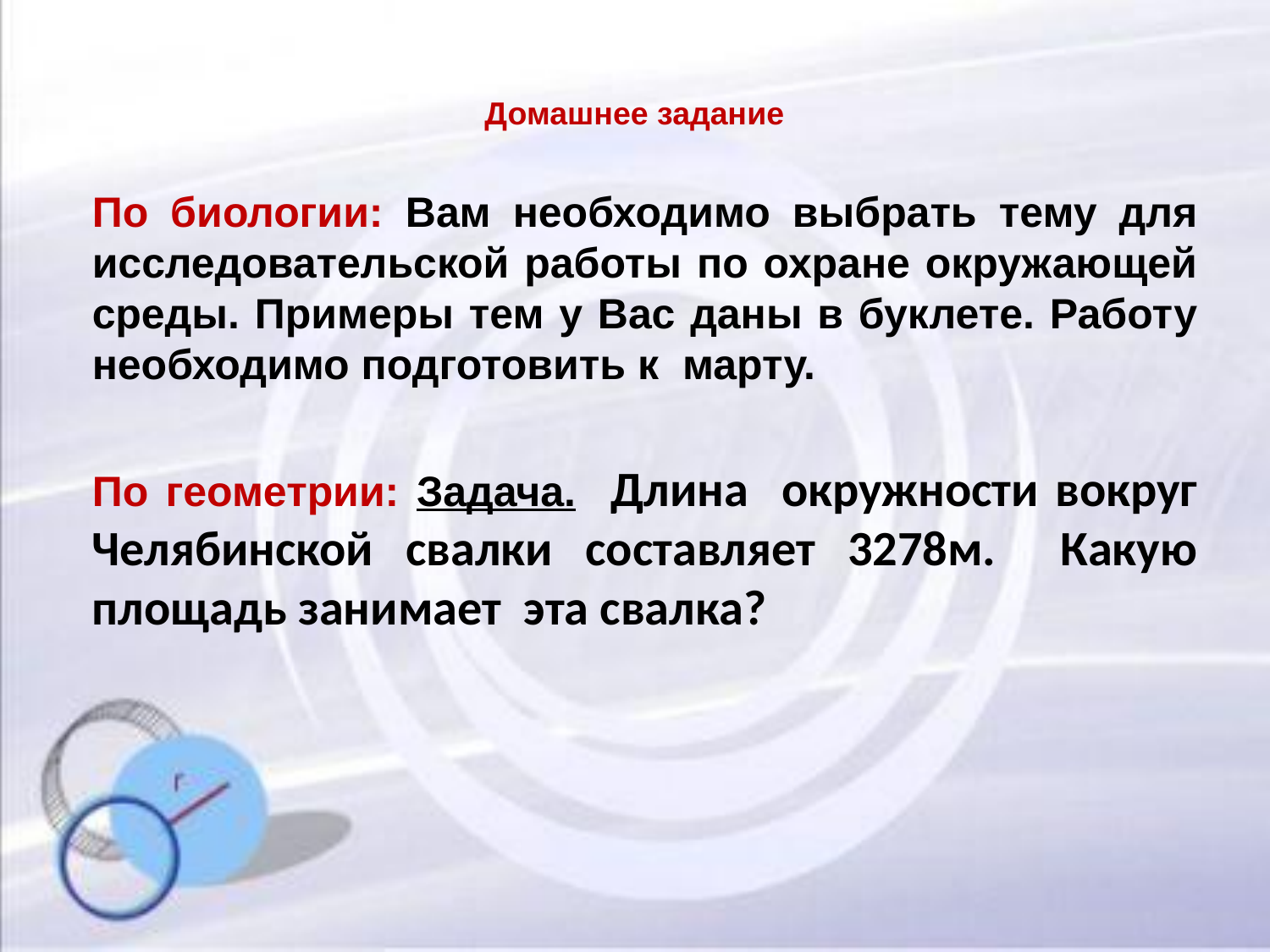

# Домашнее задание
По биологии: Вам необходимо выбрать тему для исследовательской работы по охране окружающей среды. Примеры тем у Вас даны в буклете. Работу необходимо подготовить к  марту.

По геометрии: Задача.  Длина  окружности вокруг Челябинской свалки составляет 3278м.  Какую площадь занимает  эта свалка?